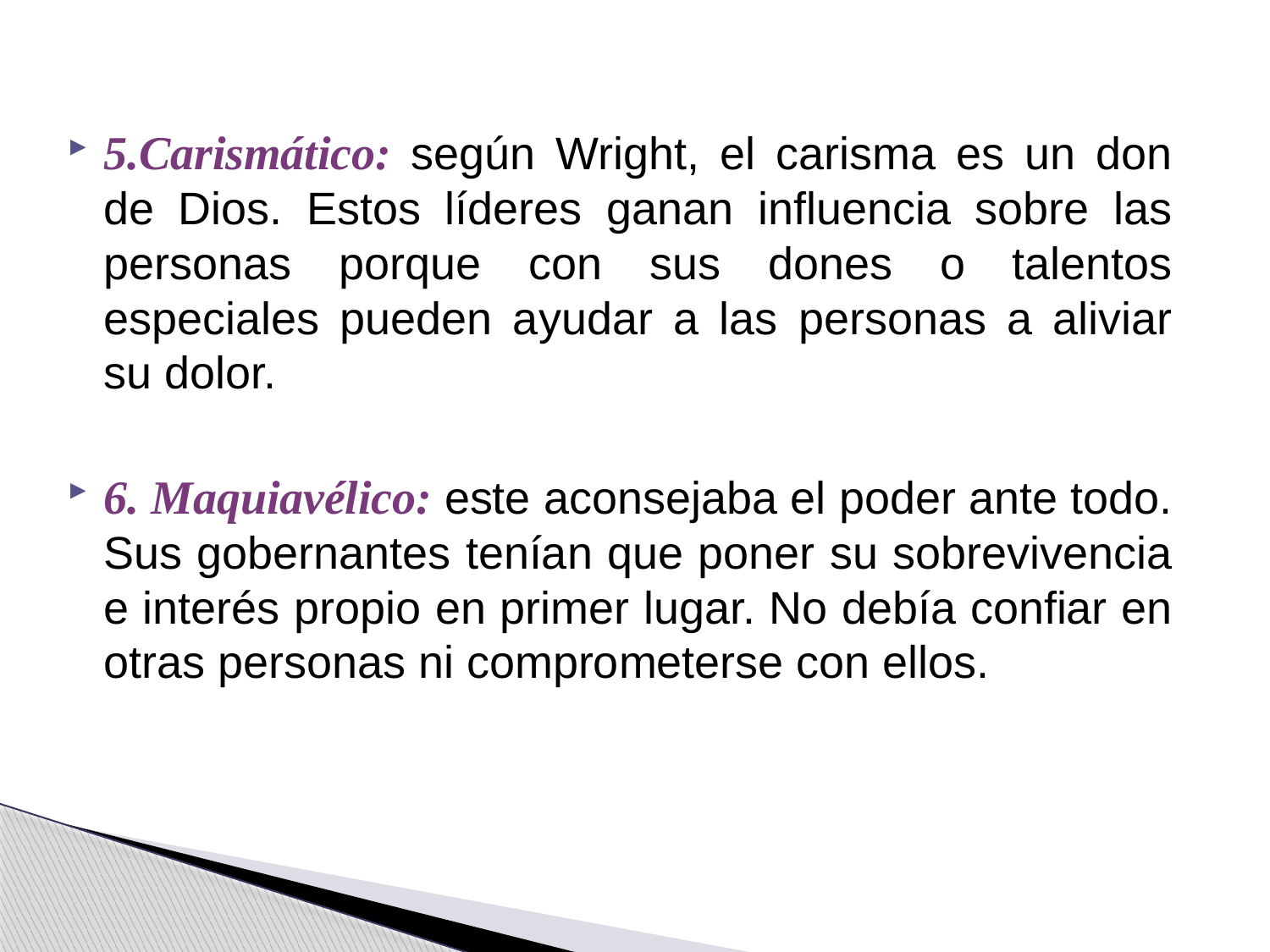

5.Carismático: según Wright, el carisma es un don de Dios. Estos líderes ganan influencia sobre las personas porque con sus dones o talentos especiales pueden ayudar a las personas a aliviar su dolor.

6. Maquiavélico: este aconsejaba el poder ante todo. Sus gobernantes tenían que poner su sobrevivencia e interés propio en primer lugar. No debía confiar en otras personas ni comprometerse con ellos.